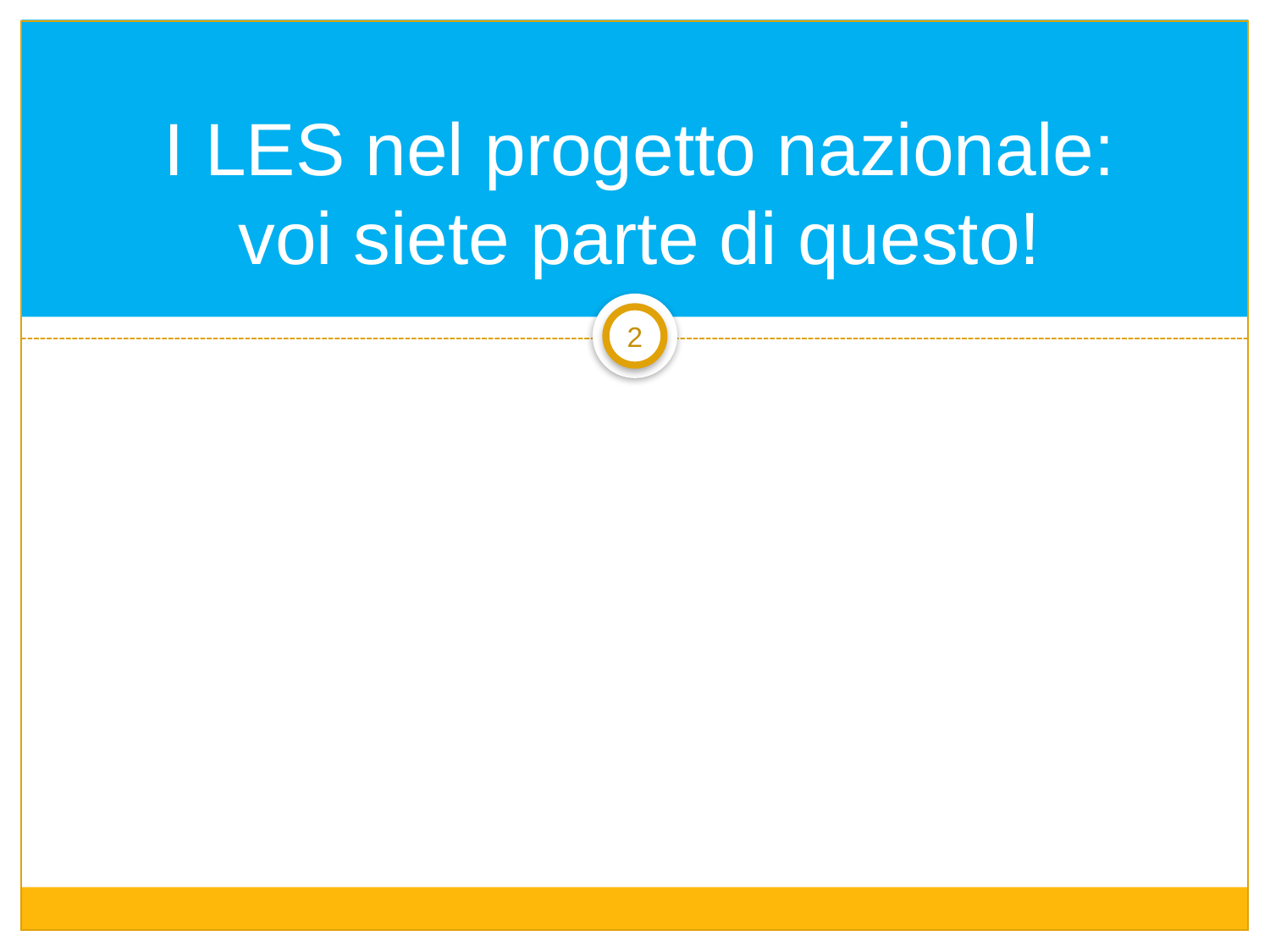

# I LES nel progetto nazionale: voi siete parte di questo!
2